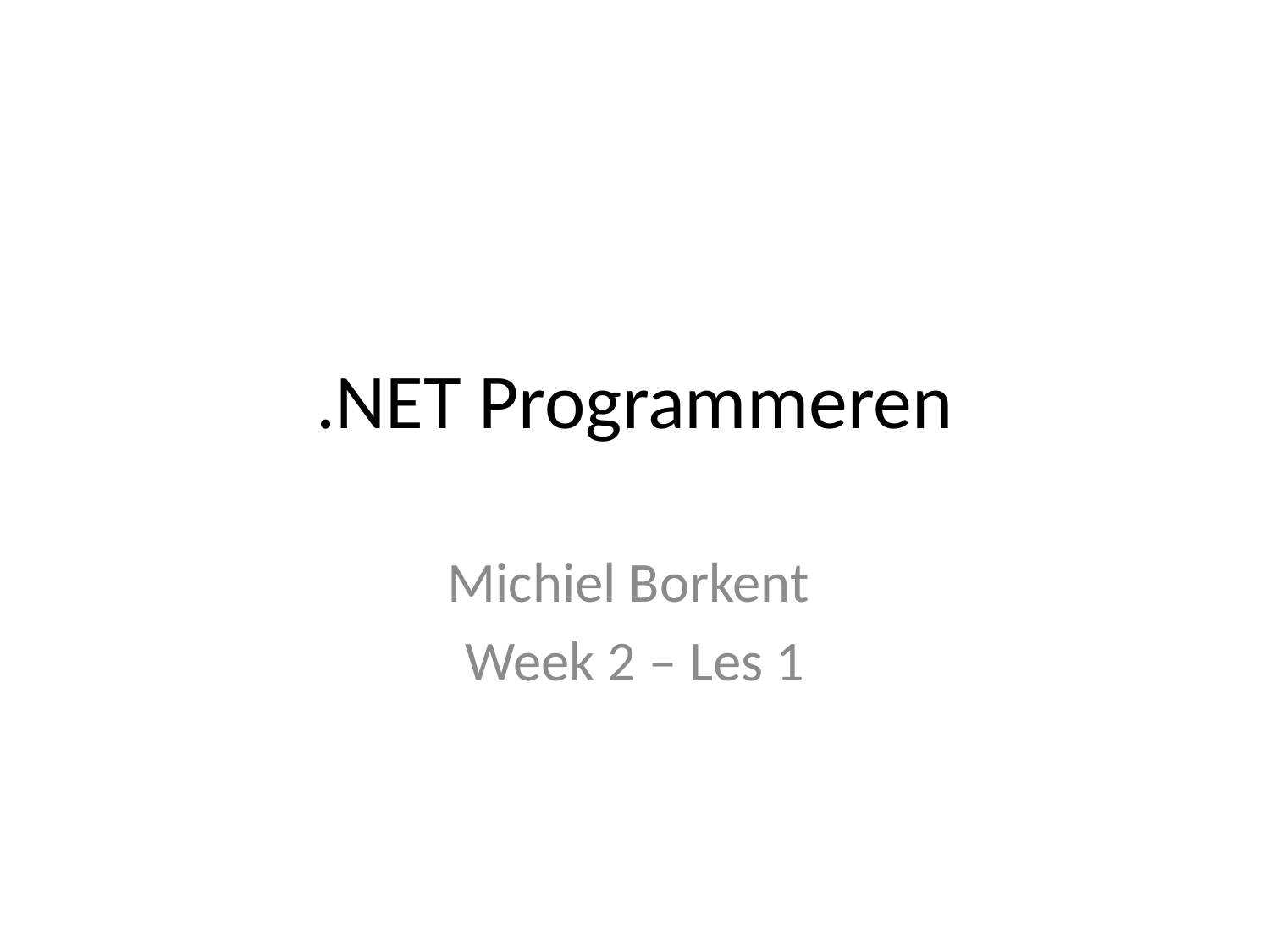

# .NET Programmeren
Michiel Borkent
Week 2 – Les 1